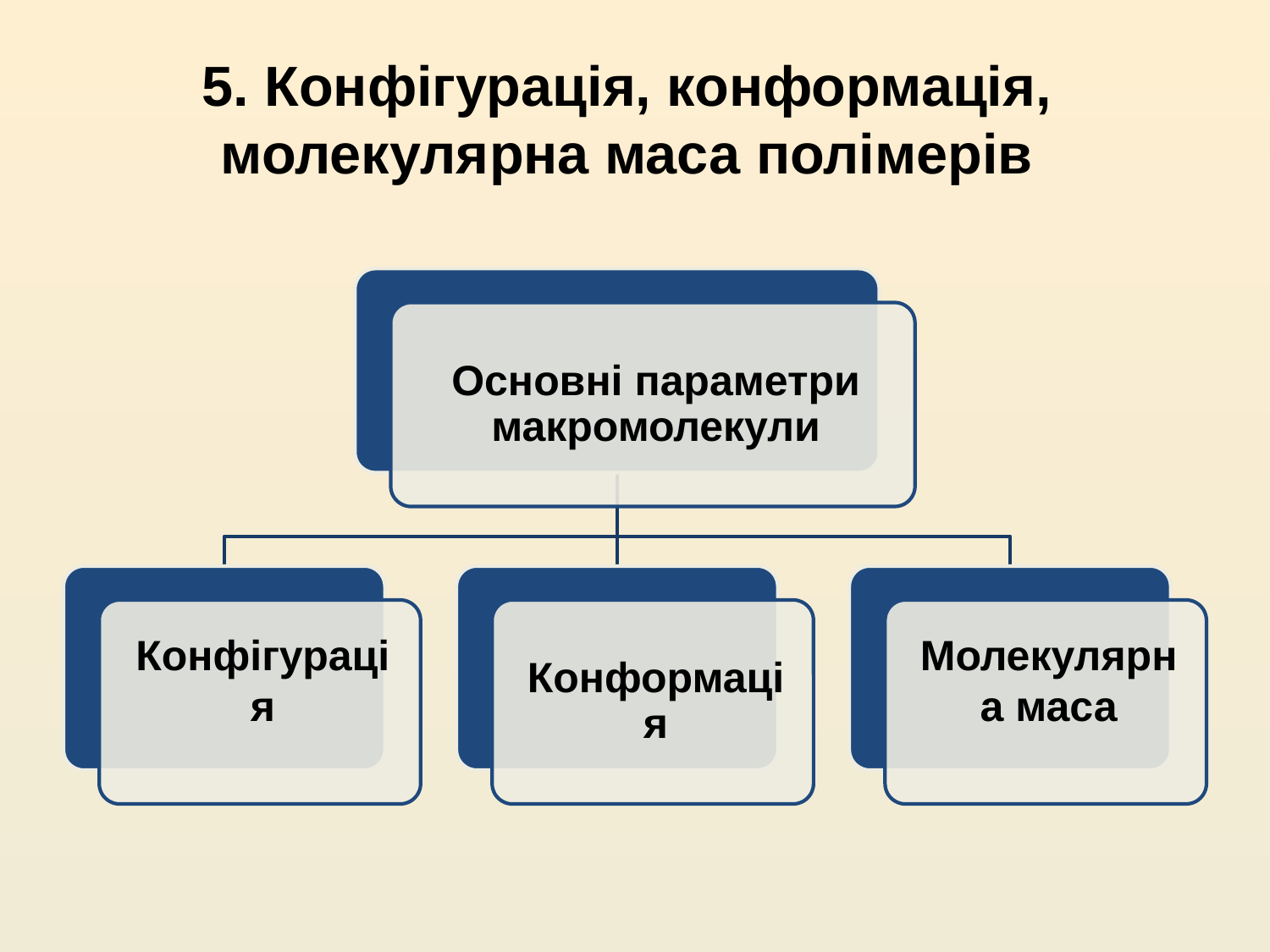

# 5. Конфігурація, конформація, молекулярна маса полімерів
Основні параметри макромолекули
Конфігурація

Конформація
Молекулярна маса